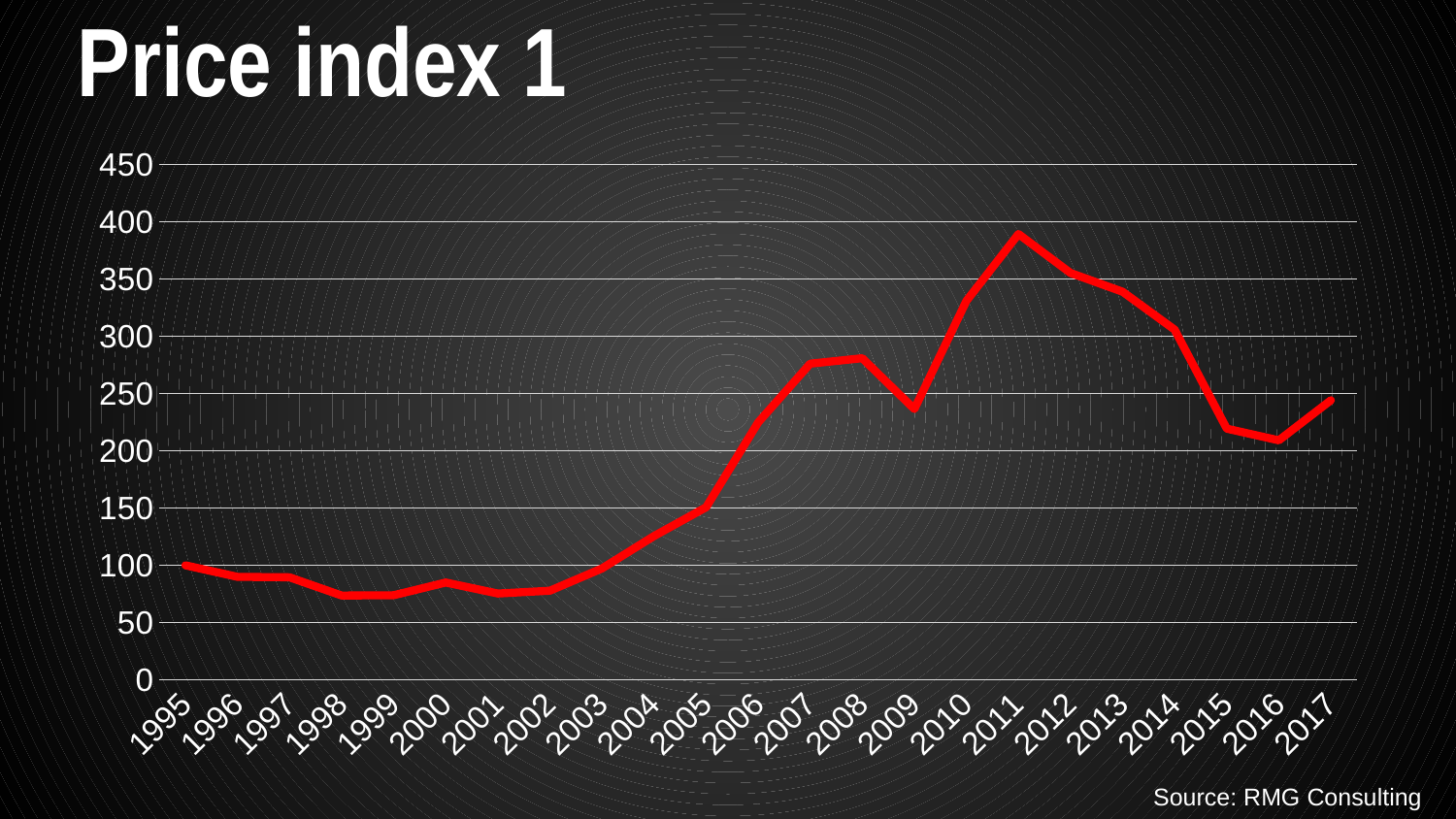

Price index 1

### Chart

| Category |  |
|---|---|
| 1995 | 100.0 |
| 1996 | 89.97324361787689 |
| 1997 | 89.5626811974094 |
| 1998 | 73.63588500696633 |
| 1999 | 73.88476486637926 |
| 2000 | 85.00614060904559 |
| 2001 | 75.40267006558402 |
| 2002 | 77.83558654846706 |
| 2003 | 97.29285473070055 |
| 2004 | 125.57945557724375 |
| 2005 | 150.67984251353778 |
| 2006 | 224.77093674577225 |
| 2007 | 276.08381337244185 |
| 2008 | 280.8730368500702 |
| 2009 | 236.48810400054435 |
| 2010 | 330.868702597489 |
| 2011 | 389.22871714899037 |
| 2012 | 355.22448595151815 |
| 2013 | 338.8596993778307 |
| 2014 | 305.7836800773948 |
| 2015 | 219.37818985066065 |
| 2016 | 209.16250359610908 |
| 2017 | 244.15530598741978 |
Source: RMG Consulting